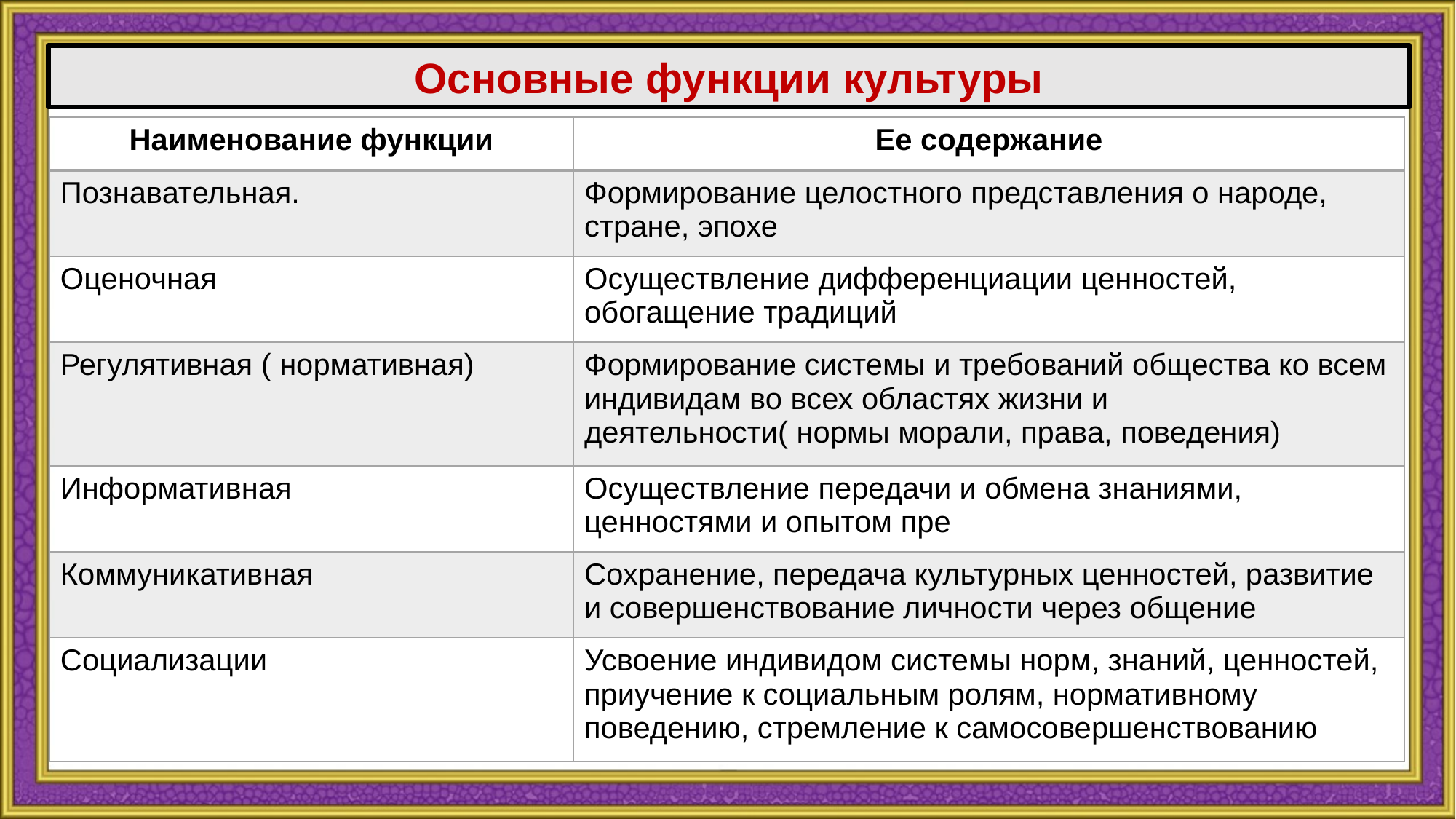

Основные функции культуры
| Наименование функции | Ее содержание |
| --- | --- |
| Познавательная. | Формирование целостного представления о народе, стране, эпохе |
| Оценочная | Осуществление дифференциации ценностей, обогащение традиций |
| Регулятивная ( нормативная) | Формирование системы и требований общества ко всем индивидам во всех областях жизни и деятельности( нормы морали, права, поведения) |
| Информативная | Осуществление передачи и обмена знаниями, ценностями и опытом пре |
| Коммуникативная | Сохранение, передача культурных ценностей, развитие и совершенствование личности через общение |
| Социализации | Усвоение индивидом системы норм, знаний, ценностей, приучение к социальным ролям, нормативному поведению, стремление к самосовершенствованию |